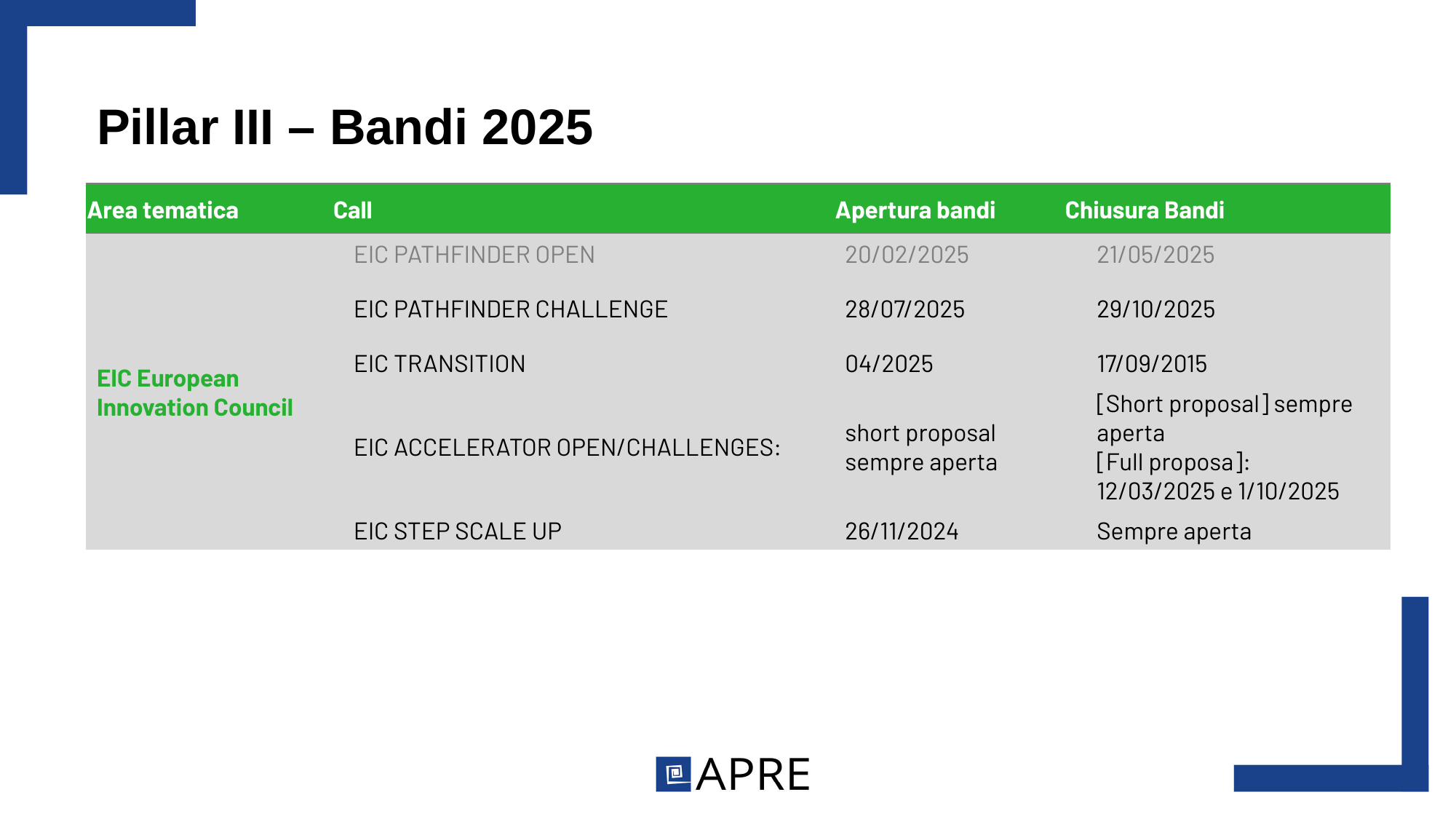

# Pillar III – Bandi 2025
| Area tematica | Call | Apertura bandi | Chiusura Bandi |
| --- | --- | --- | --- |
| EIC European Innovation Council | EIC PATHFINDER OPEN | 20/02/2025 | 21/05/2025 |
|  | EIC PATHFINDER CHALLENGE | 28/07/2025 | 29/10/2025 |
|  | EIC TRANSITION | 04/2025 | 17/09/2015 |
|  | EIC ACCELERATOR OPEN/CHALLENGES: | short proposal sempre aperta | [Short proposal] sempre aperta [Full proposa]: 12/03/2025 e 1/10/2025 |
|  | EIC STEP SCALE UP | 26/11/2024 | Sempre aperta |